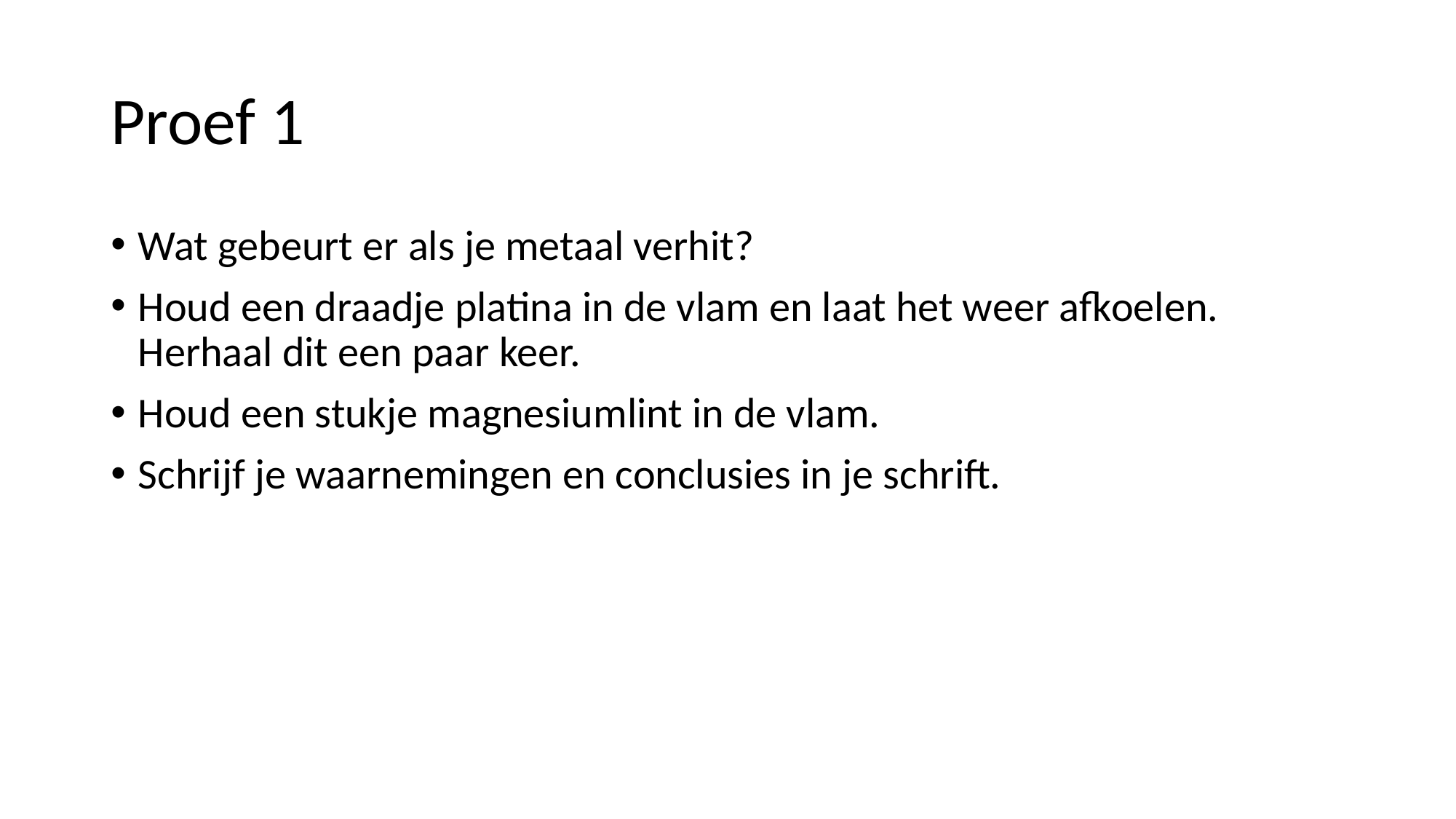

# Proef 1
Wat gebeurt er als je metaal verhit?
Houd een draadje platina in de vlam en laat het weer afkoelen. Herhaal dit een paar keer.
Houd een stukje magnesiumlint in de vlam.
Schrijf je waarnemingen en conclusies in je schrift.